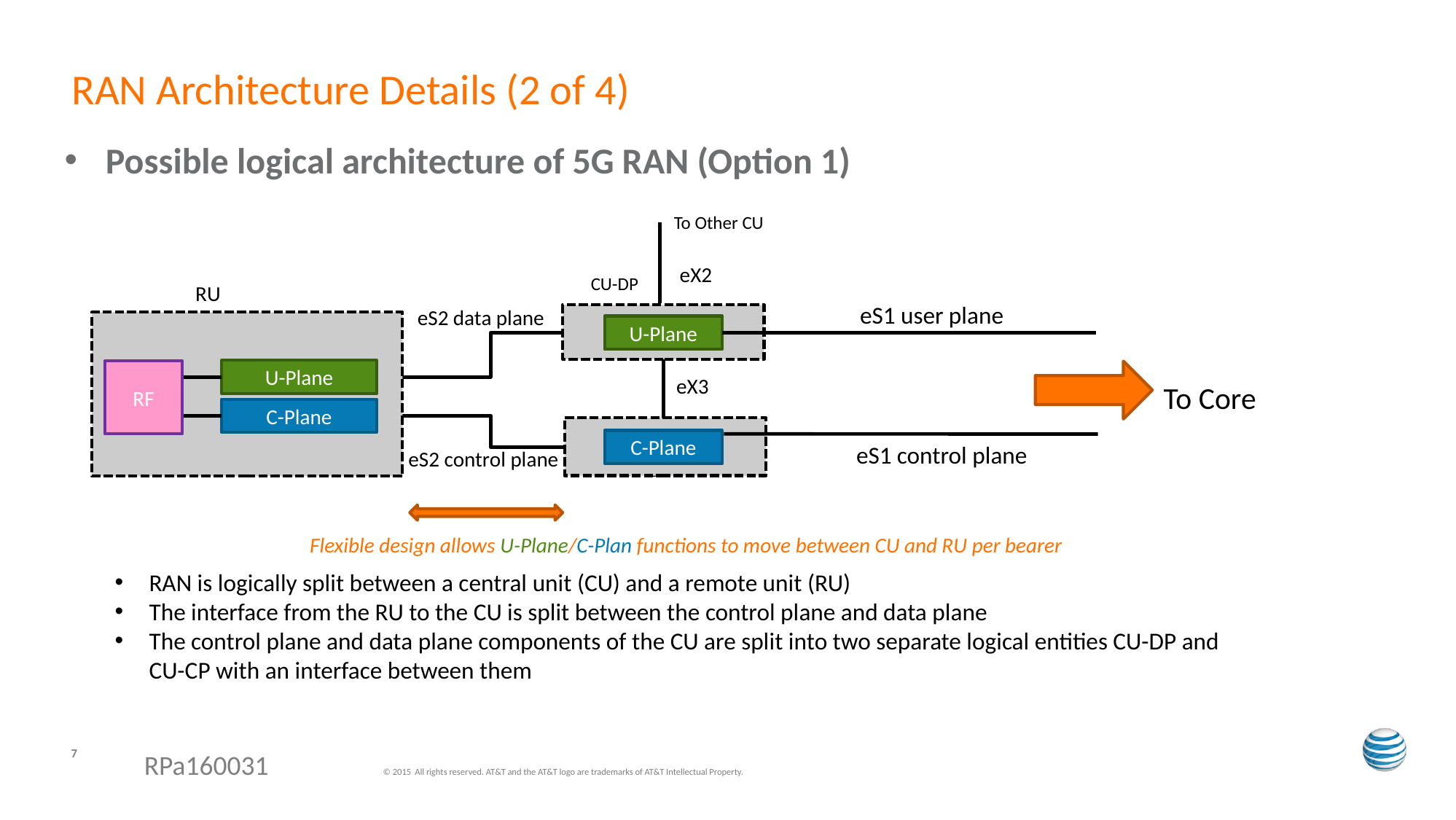

# RAN Architecture Details (2 of 4)
Possible logical architecture of 5G RAN (Option 1)
To Other CU
CU-DP
RU
eS1 user plane
eS2 data plane
U-Plane
U-Plane
C-Plane
RF

To Core

C-Plane
eS1 control plane
eS2 control plane

eX2
eX3
CU-CP

Flexible design allows U-Plane/C-Plan functions to move between CU and RU per bearer
RAN is logically split between a central unit (CU) and a remote unit (RU)
The interface from the RU to the CU is split between the control plane and data plane
The control plane and data plane components of the CU are split into two separate logical entities CU-DP and CU-CP with an interface between them
7
RPa160031                                                         © 2015  All rights reserved. AT&T and the AT&T logo are trademarks of AT&T Intellectual Property.